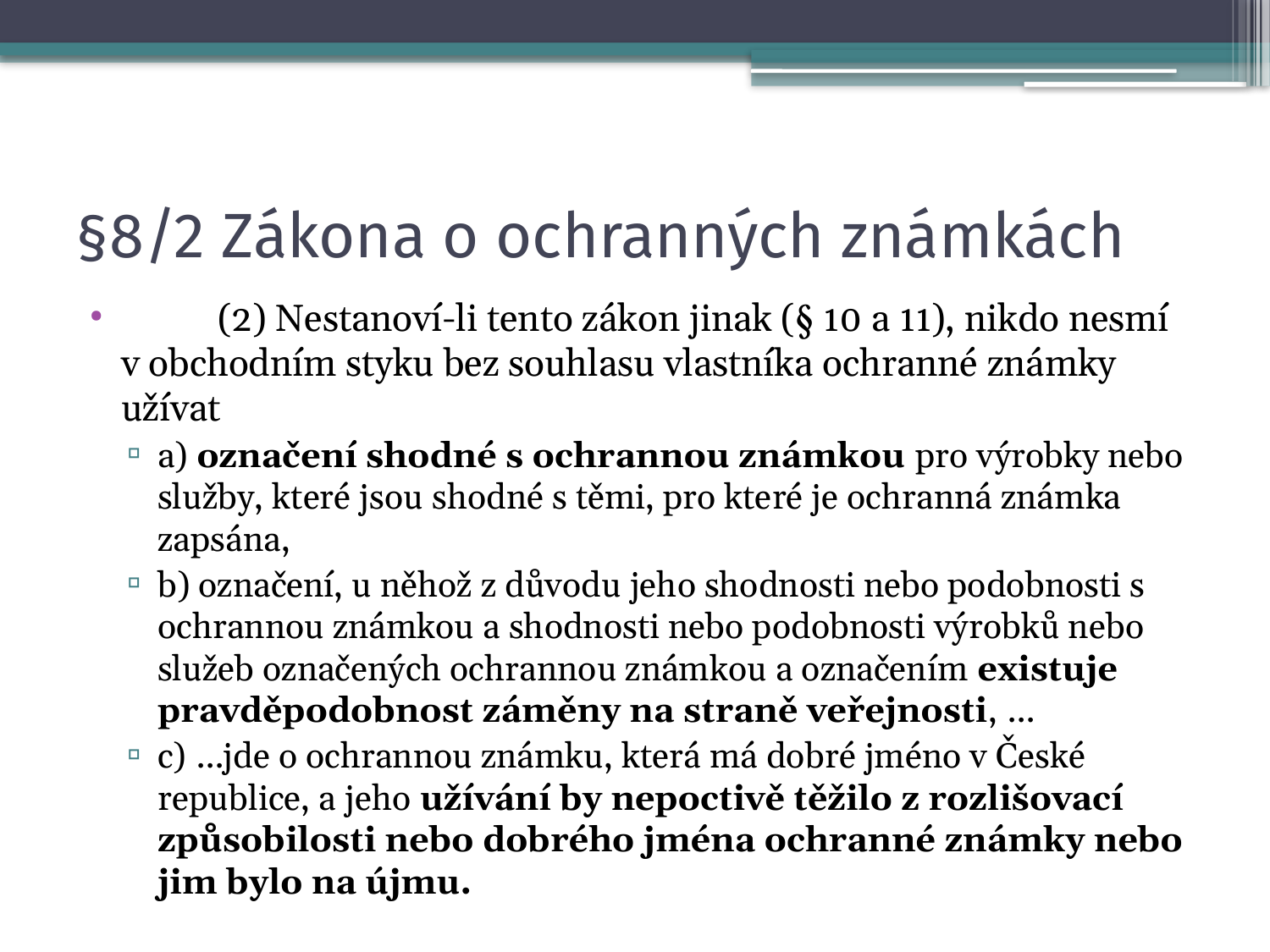

# §8/2 Zákona o ochranných známkách
	(2) Nestanoví-li tento zákon jinak (§ 10 a 11), nikdo nesmí v obchodním styku bez souhlasu vlastníka ochranné známky užívat
a) označení shodné s ochrannou známkou pro výrobky nebo služby, které jsou shodné s těmi, pro které je ochranná známka zapsána,
b) označení, u něhož z důvodu jeho shodnosti nebo podobnosti s ochrannou známkou a shodnosti nebo podobnosti výrobků nebo služeb označených ochrannou známkou a označením existuje pravděpodobnost záměny na straně veřejnosti, …
c) …jde o ochrannou známku, která má dobré jméno v České republice, a jeho užívání by nepoctivě těžilo z rozlišovací způsobilosti nebo dobrého jména ochranné známky nebo jim bylo na újmu.